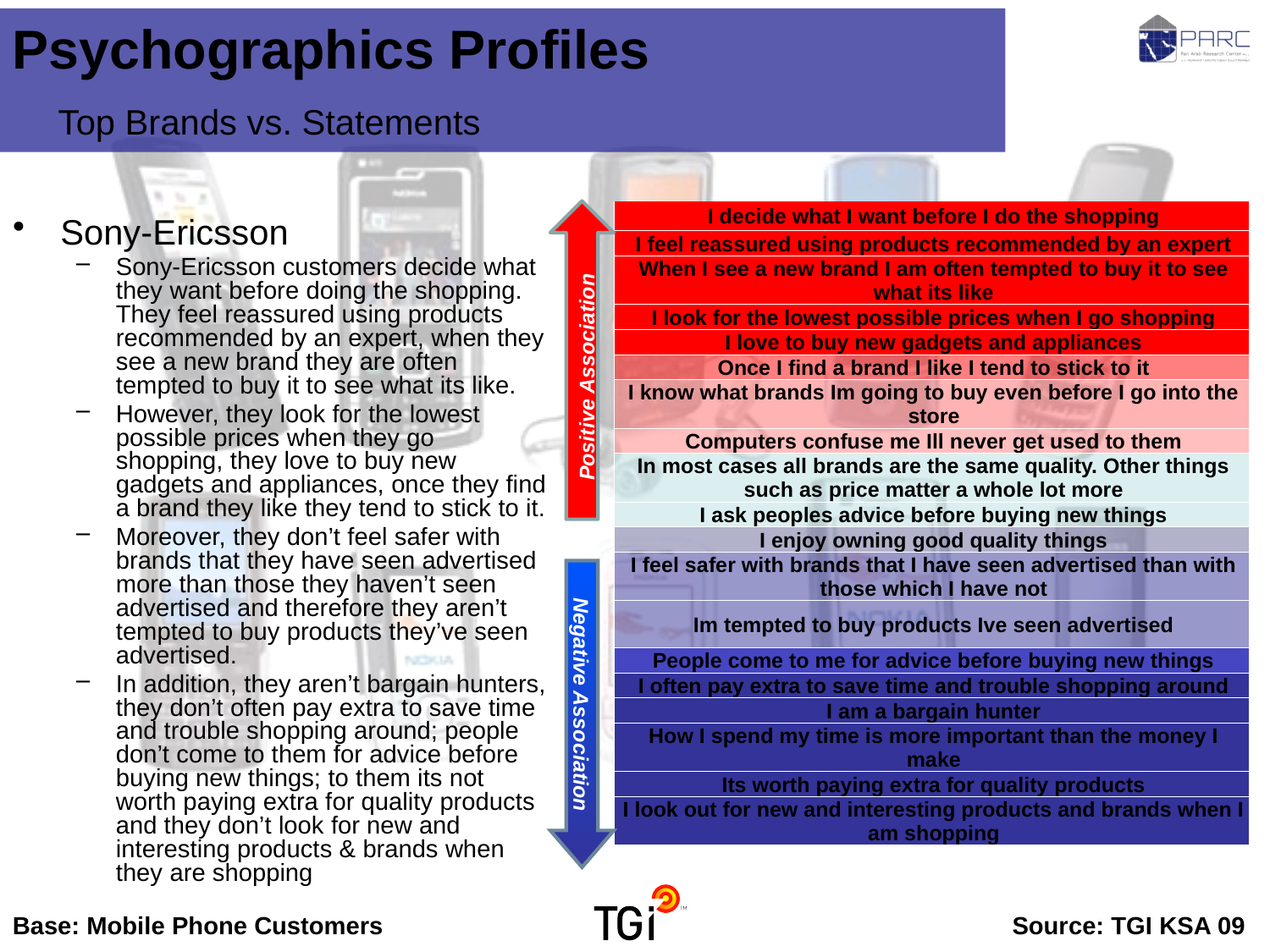

Psychographics Profiles                          Top Brands vs. Statements

Positive Association
| I decide what I want before I do the shopping |
| --- |
| I feel reassured using products recommended by an expert |
| When I see a new brand I am often tempted to buy it to see what its like |
| I look for the lowest possible prices when I go shopping |
| I love to buy new gadgets and appliances |
| Once I find a brand I like I tend to stick to it |
| I know what brands Im going to buy even before I go into the store |
| Computers confuse me Ill never get used to them |
| In most cases all brands are the same quality. Other things such as price matter a whole lot more |
| I ask peoples advice before buying new things |
| I enjoy owning good quality things |
| I feel safer with brands that I have seen advertised than with those which I have not |
| Im tempted to buy products Ive seen advertised |
| People come to me for advice before buying new things |
| I often pay extra to save time and trouble shopping around |
| I am a bargain hunter |
| How I spend my time is more important than the money I make |
| Its worth paying extra for quality products |
| I look out for new and interesting products and brands when I am shopping |
Sony-Ericsson
Sony-Ericsson customers decide what they want before doing the shopping. They feel reassured using products recommended by an expert, when they see a new brand they are often tempted to buy it to see what its like.
However, they look for the lowest possible prices when they go shopping, they love to buy new gadgets and appliances, once they find a brand they like they tend to stick to it.
Moreover, they don’t feel safer with brands that they have seen advertised more than those they haven’t seen advertised and therefore they aren’t tempted to buy products they’ve seen advertised.
In addition, they aren’t bargain hunters, they don’t often pay extra to save time and trouble shopping around; people don’t come to them for advice before buying new things; to them its not worth paying extra for quality products and they don’t look for new and interesting products & brands when they are shopping
Negative Association
Base: Mobile Phone Customers	Source: TGI KSA 09